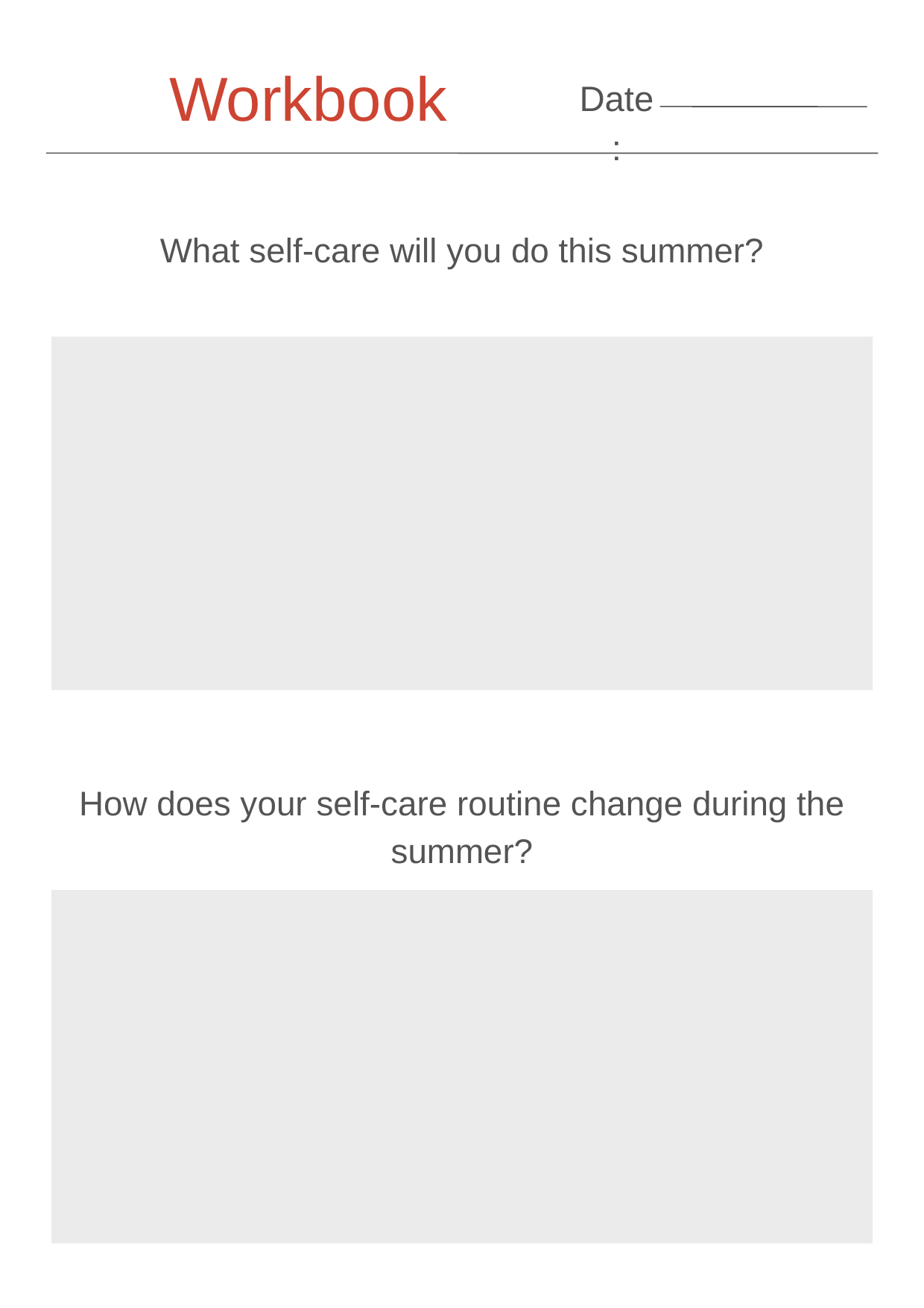

Workbook
Date:

What self-care will you do this summer?

How does your self-care routine change during the summer?